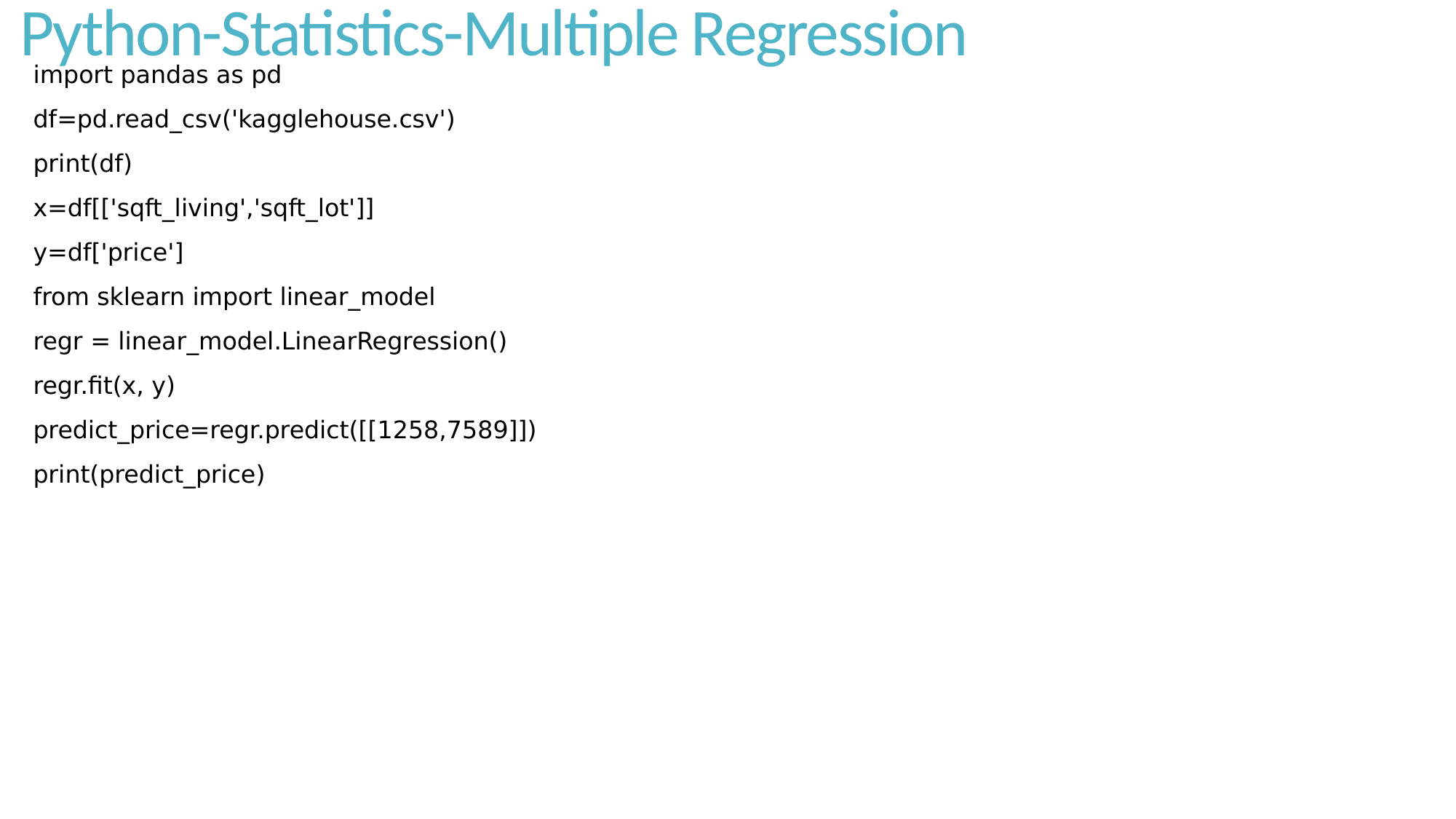

# Python-Statistics-Multiple Regression
import pandas as pd
df=pd.read_csv('kagglehouse.csv')
print(df)
x=df[['sqft_living','sqft_lot']]
y=df['price']
from sklearn import linear_model
regr = linear_model.LinearRegression()
regr.fit(x, y)
predict_price=regr.predict([[1258,7589]])
print(predict_price)